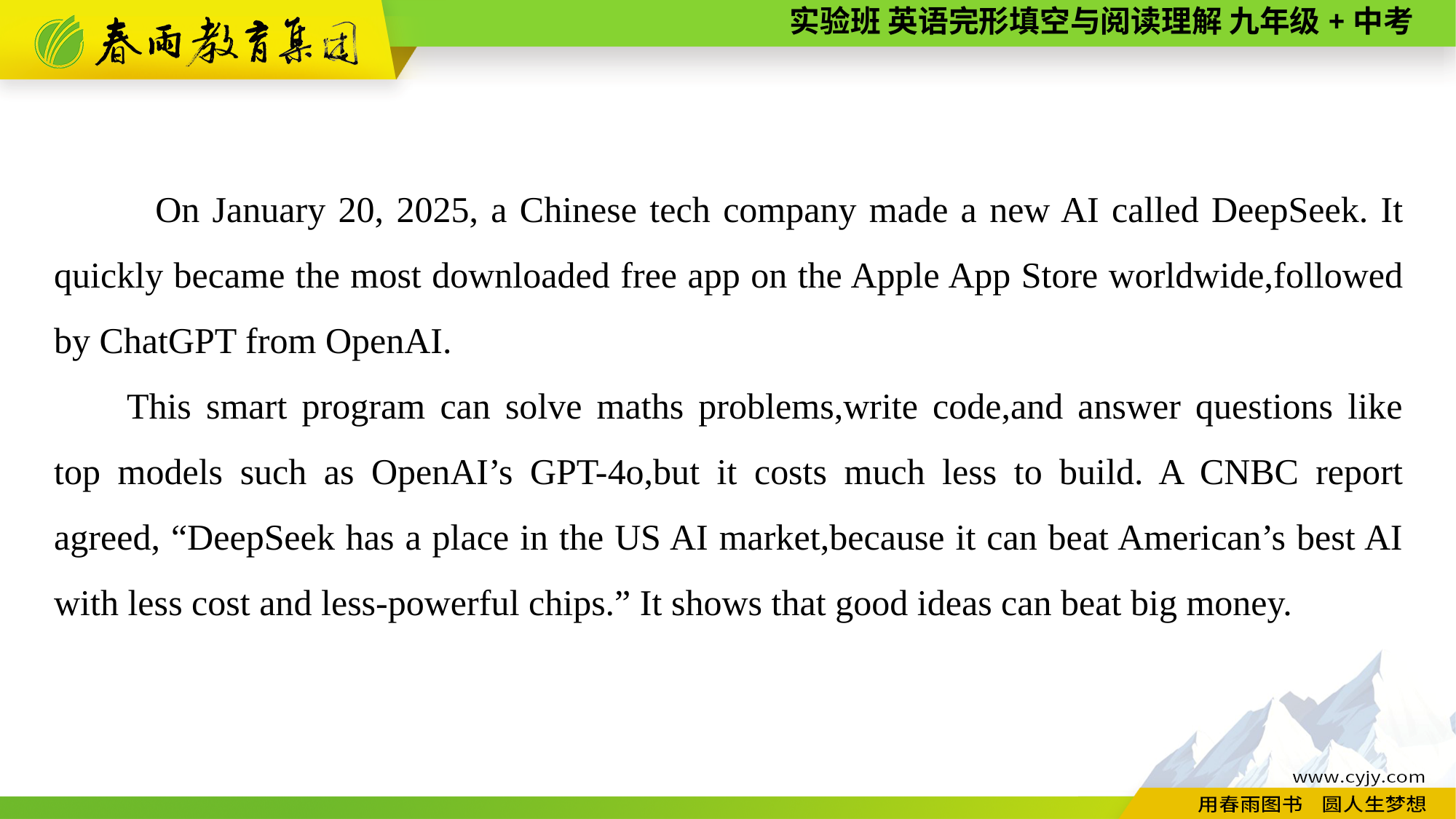

On January 20, 2025, a Chinese tech company made a new AI called DeepSeek. It quickly became the most downloaded free app on the Apple App Store worldwide,followed by ChatGPT from OpenAI.
This smart program can solve maths problems,write code,and answer questions like top models such as OpenAI’s GPT-4o,but it costs much less to build. A CNBC report agreed, “DeepSeek has a place in the US AI market,because it can beat American’s best AI with less cost and less-powerful chips.” It shows that good ideas can beat big money.